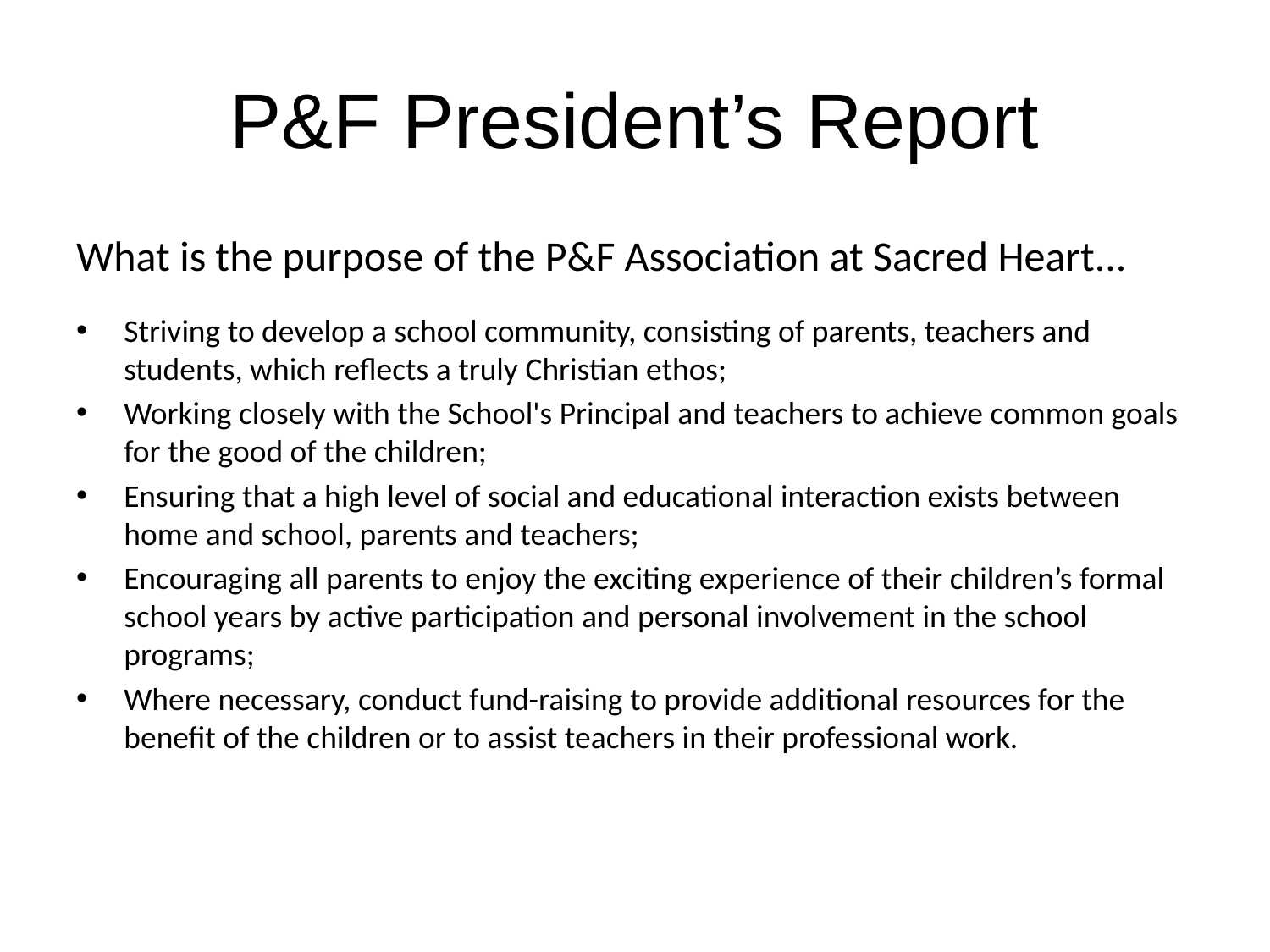

# P&F President’s Report
What is the purpose of the P&F Association at Sacred Heart...

Striving to develop a school community, consisting of parents, teachers and students, which reflects a truly Christian ethos;
Working closely with the School's Principal and teachers to achieve common goals for the good of the children;
Ensuring that a high level of social and educational interaction exists between home and school, parents and teachers;
Encouraging all parents to enjoy the exciting experience of their children’s formal school years by active participation and personal involvement in the school programs;
Where necessary, conduct fund-raising to provide additional resources for the benefit of the children or to assist teachers in their professional work.